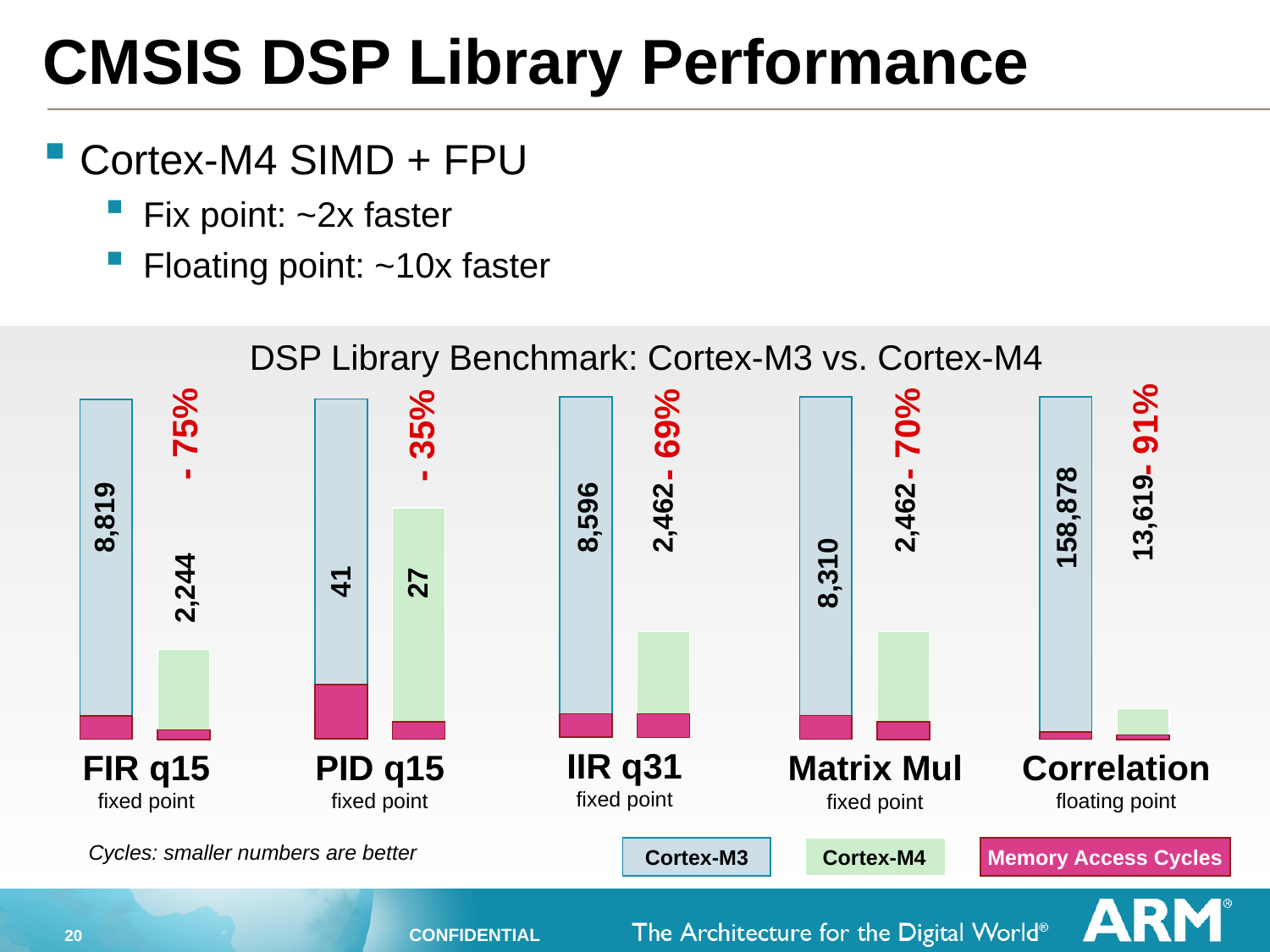

Cortex-M4 SIMD + FPU
Fix point: ~2x faster
Floating point: ~10x faster
CMSIS DSP Library Performance

  DSP Library Benchmark: Cortex-M3 vs. Cortex-M4

- 91%
- 75%
- 70%
- 69%
- 35%
8,819
8,596
2,462
2,462
158,878
13,619
8,310
41
27
2,244

IIR q31
fixed point
FIR q15
fixed point
PID q15
fixed point
Correlationfloating point
Matrix Mul
fixed point
Cycles: smaller numbers are better

Cortex-M3
Cortex-M4

Memory Access Cycles